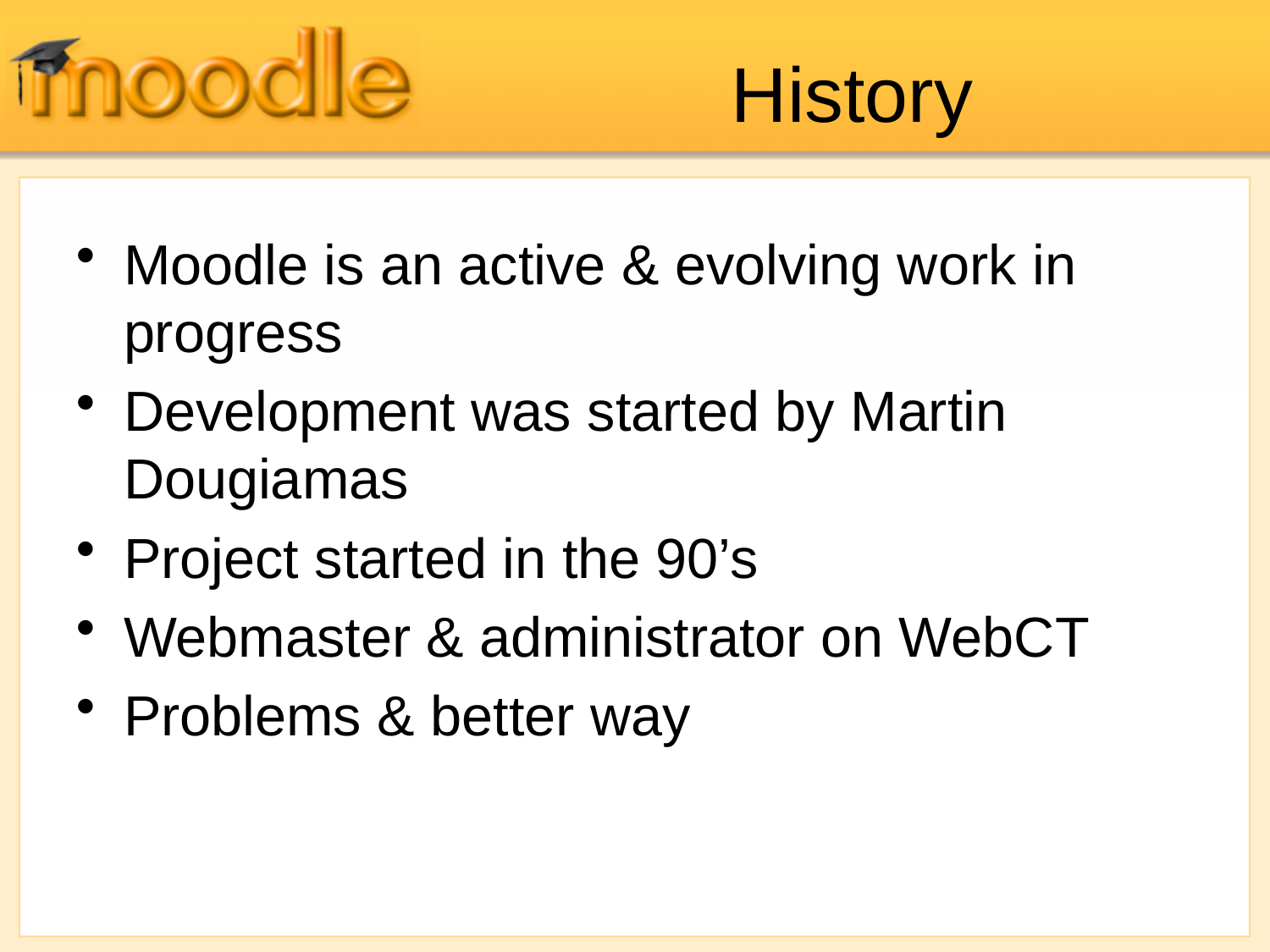

# History
Moodle is an active & evolving work in progress
Development was started by Martin Dougiamas
Project started in the 90’s
Webmaster & administrator on WebCT
Problems & better way